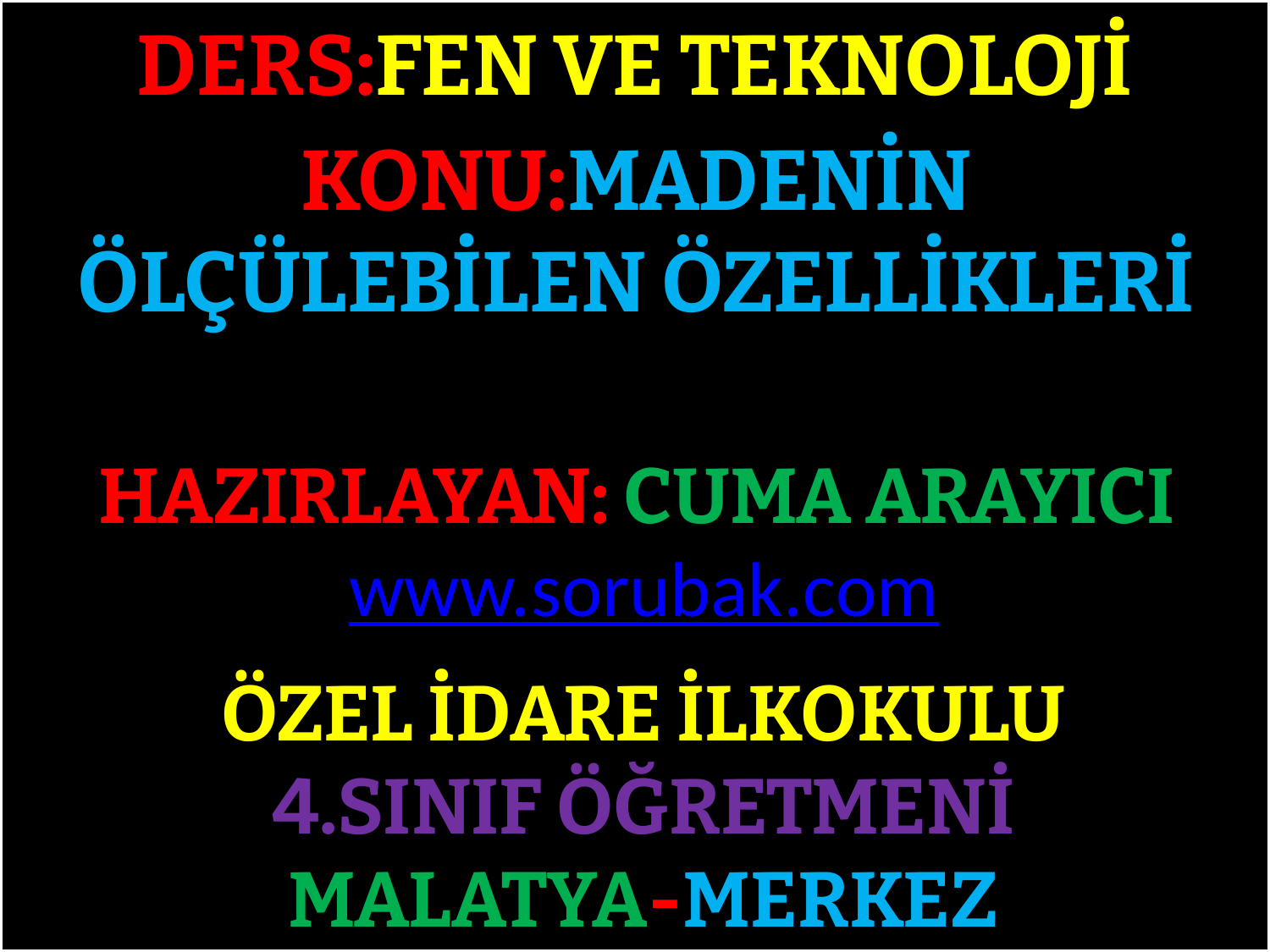

DERS:FEN VE TEKNOLOJİ
KONU:MADENİN ÖLÇÜLEBİLEN ÖZELLİKLERİ
#
HAZIRLAYAN: CUMA ARAYICI www.sorubak.com
ÖZEL İDARE İLKOKULU
4.SINIF ÖĞRETMENİ
MALATYA-MERKEZ